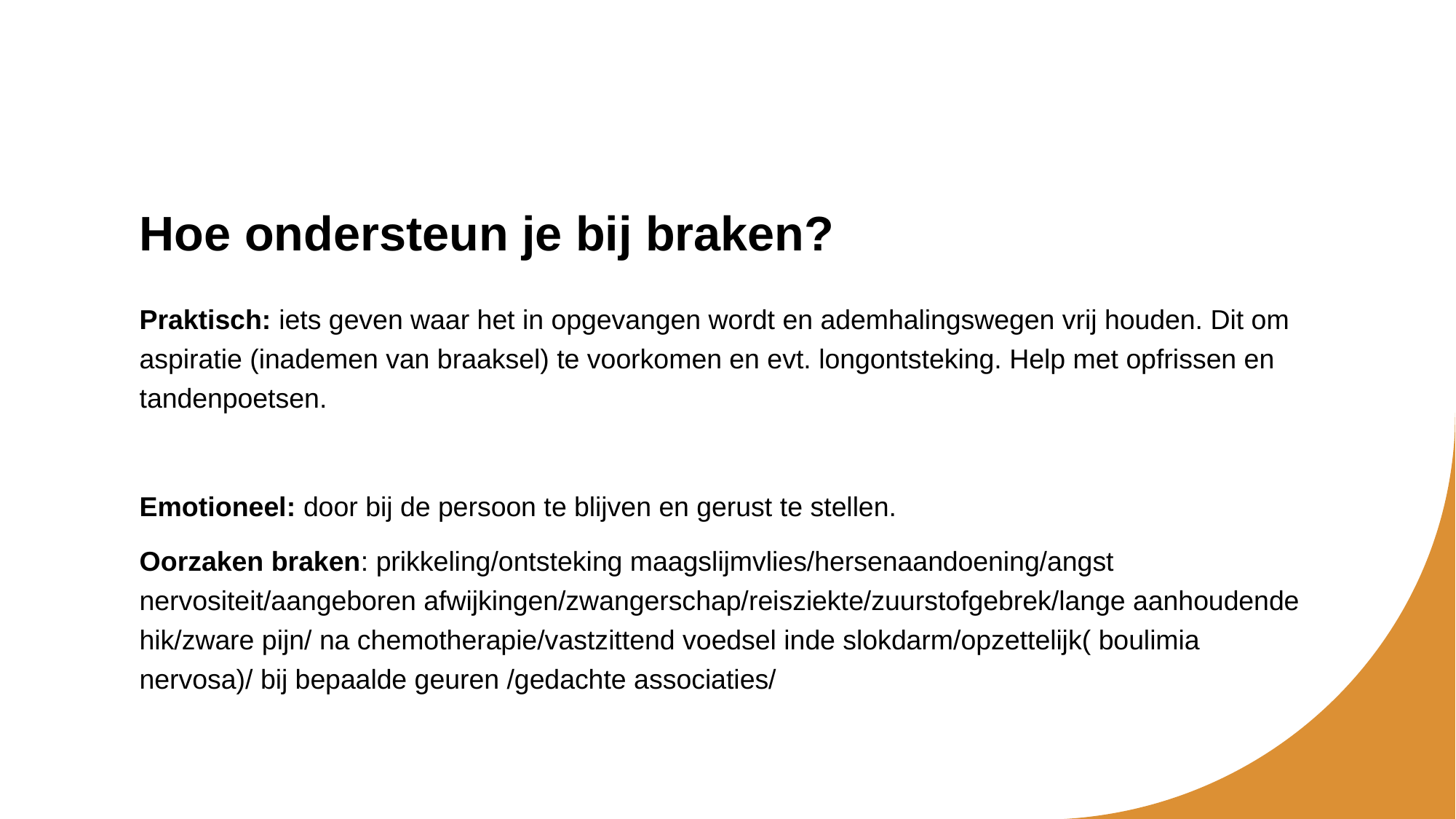

# Hoe ondersteun je bij braken?
Praktisch: iets geven waar het in opgevangen wordt en ademhalingswegen vrij houden. Dit om aspiratie (inademen van braaksel) te voorkomen en evt. longontsteking. Help met opfrissen en tandenpoetsen.

Emotioneel: door bij de persoon te blijven en gerust te stellen.
Oorzaken braken: prikkeling/ontsteking maagslijmvlies/hersenaandoening/angst nervositeit/aangeboren afwijkingen/zwangerschap/reisziekte/zuurstofgebrek/lange aanhoudende hik/zware pijn/ na chemotherapie/vastzittend voedsel inde slokdarm/opzettelijk( boulimia nervosa)/ bij bepaalde geuren /gedachte associaties/